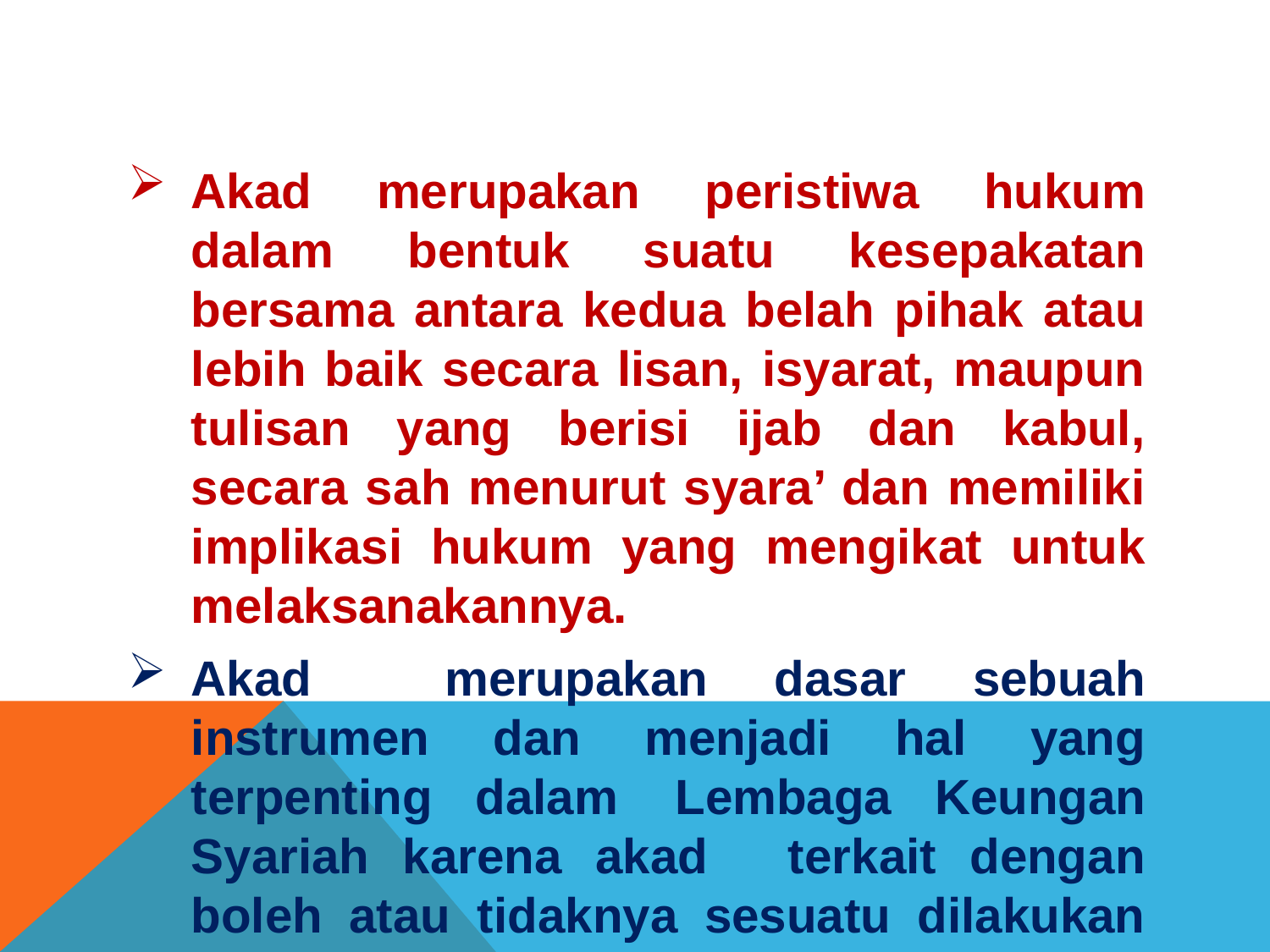

#
Akad merupakan peristiwa hukum dalam bentuk suatu kesepakatan bersama antara kedua belah pihak atau lebih baik secara lisan, isyarat, maupun tulisan yang berisi ijab dan kabul, secara sah menurut syara’ dan memiliki implikasi hukum yang mengikat untuk melaksanakannya.
Akad  merupakan dasar sebuah instrumen dan menjadi hal yang terpenting dalam  Lembaga Keungan Syariah karena akad   terkait dengan boleh atau tidaknya sesuatu dilakukan di dalam Islam.